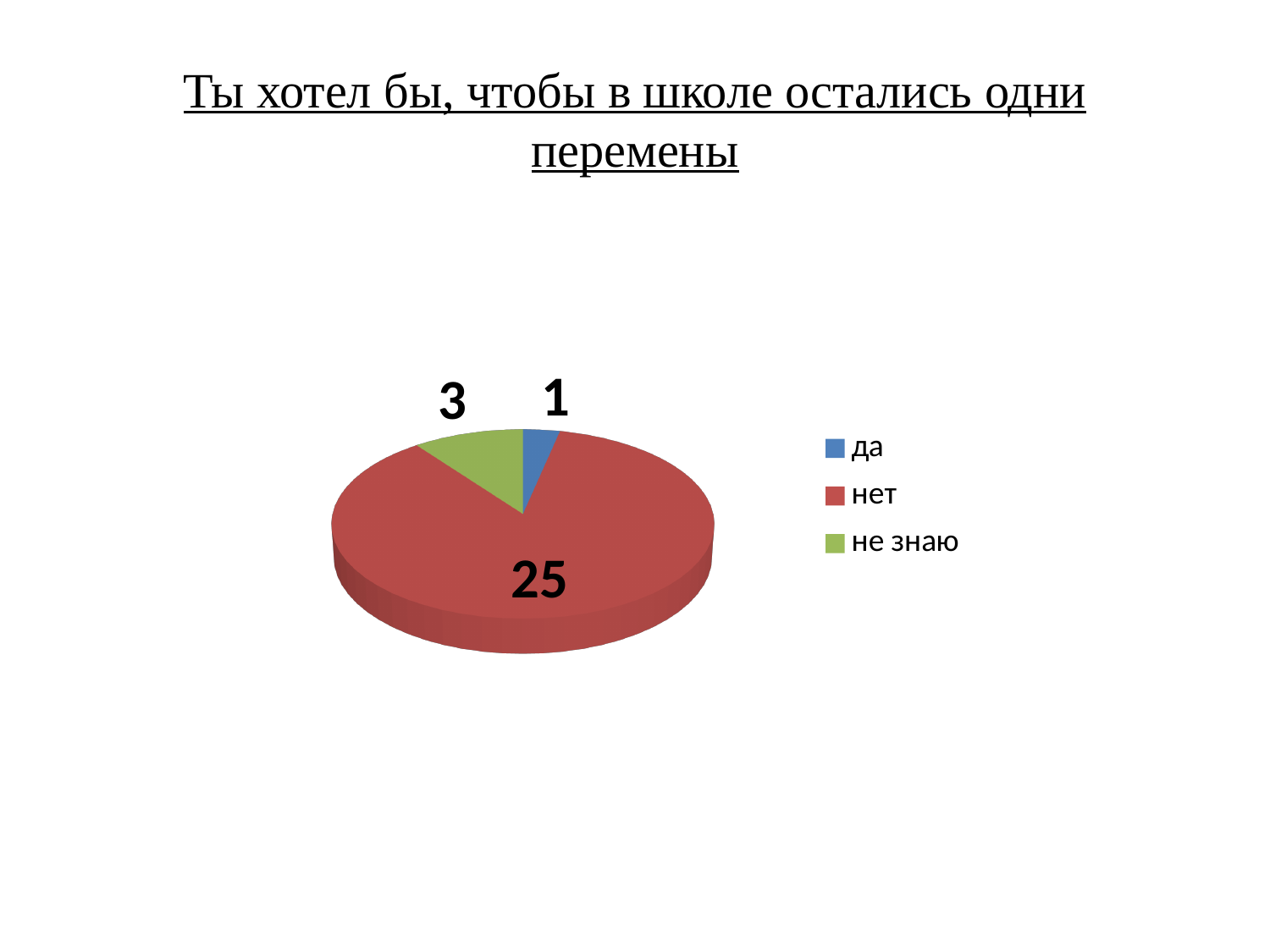

# Ты хотел бы, чтобы в школе остались одни перемены

[unsupported chart]